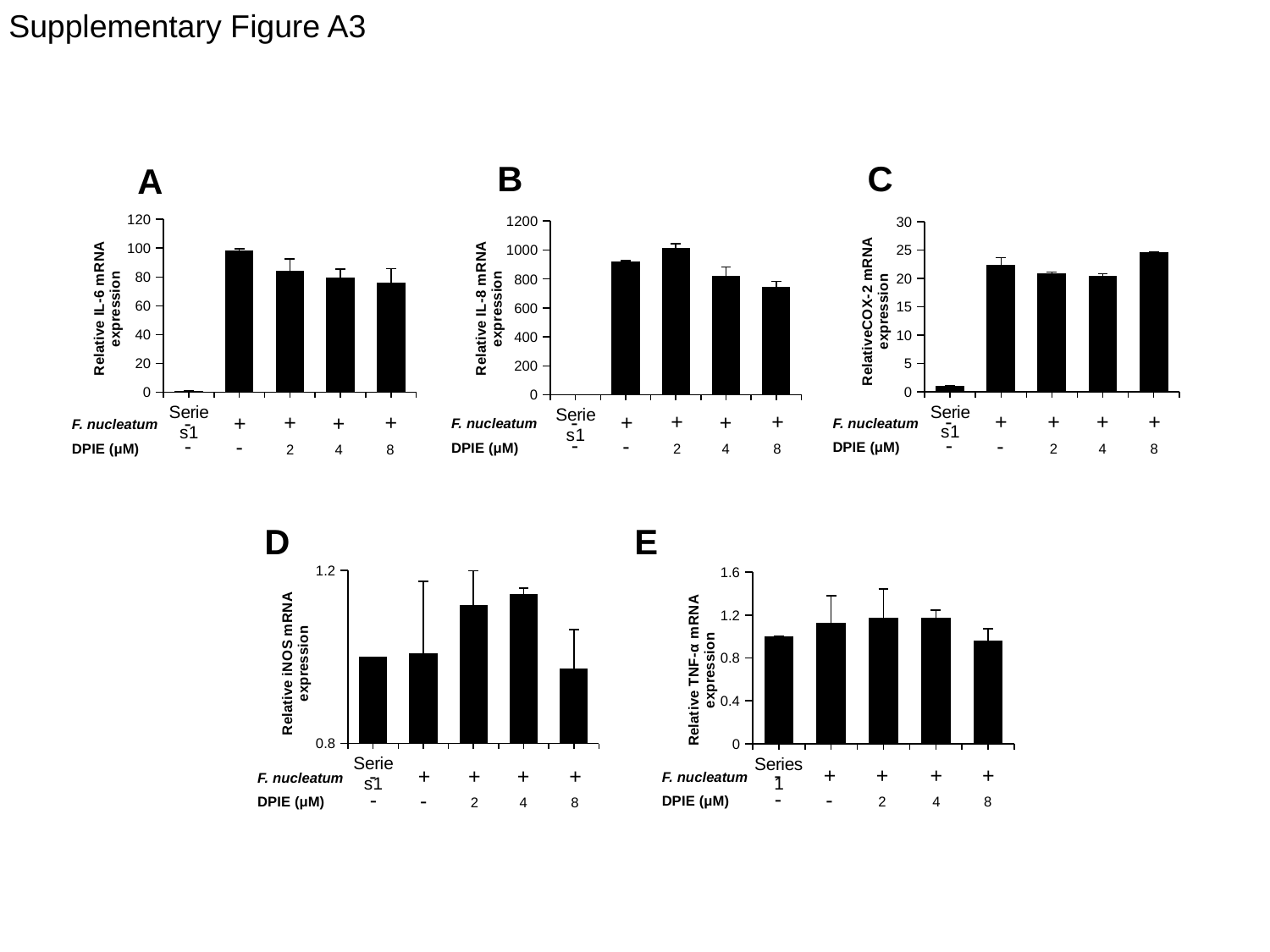

Supplementary Figure A3
B
C
A

### Chart

| Category | 1 22.45401942 20.97242692 20.42751206 24.58048663 |
|---|---|

### Chart

| Category |  |
|---|---|

### Chart

| Category |  |
|---|---|
+
+
+
+
+
+
-
+
+
-
+
+
+
+
-
F. nucleatum
F. nucleatum
F. nucleatum
-
-
-
-
-
-
DPIE (μM)
DPIE (μM)
2
8
4
DPIE (μM)
2
8
4
2
8
4
D
E

### Chart

| Category |  |
|---|---|
|  | 1.0 |
|  | 1.0092353745239535 |
|  | 1.1208615664453105 |
|  | 1.1461775132852958 |
|  | 0.9737493810029954 |

### Chart

| Category |  |
|---|---|
|  | 1.0 |
|  | 1.1235362665717912 |
|  | 1.1738918183805123 |
|  | 1.1728626956490582 |
|  | 0.960666336640757 |
+
+
+
+
-
+
+
+
+
-
F. nucleatum
F. nucleatum
-
-
-
-
DPIE (μM)
2
8
DPIE (μM)
4
2
8
4